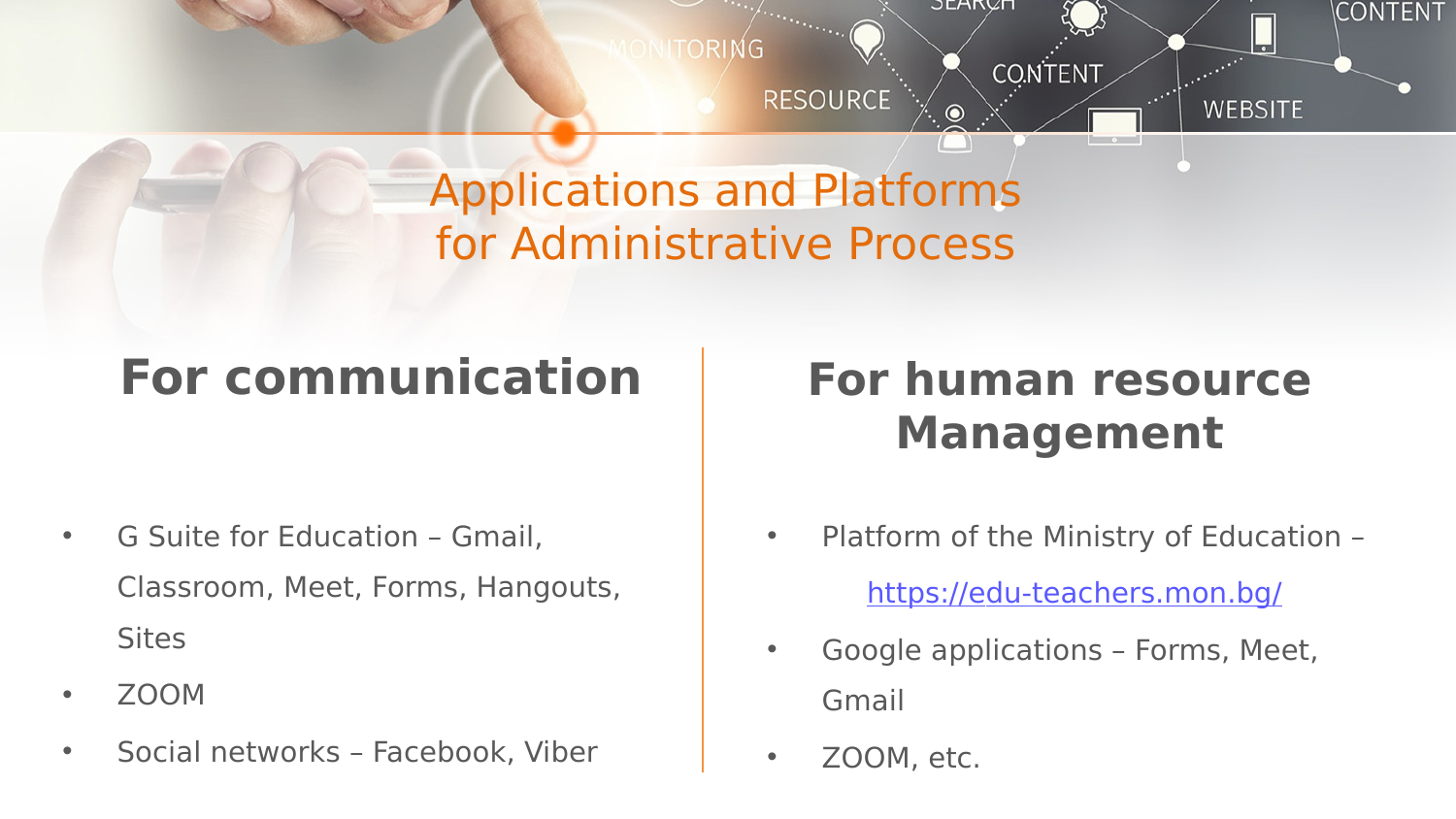

# Applications and Platforms for Administrative Process
For communication
For human resource Management
G Suite for Education – Gmail, Classroom, Meet, Forms, Hangouts, Sites
ZOOM
Social networks – Facebook, Viber
Platform of the Ministry of Education –
https://еdu-teachers.mon.bg/
Google applications – Forms, Meet, Gmail
ZOOM, etc.